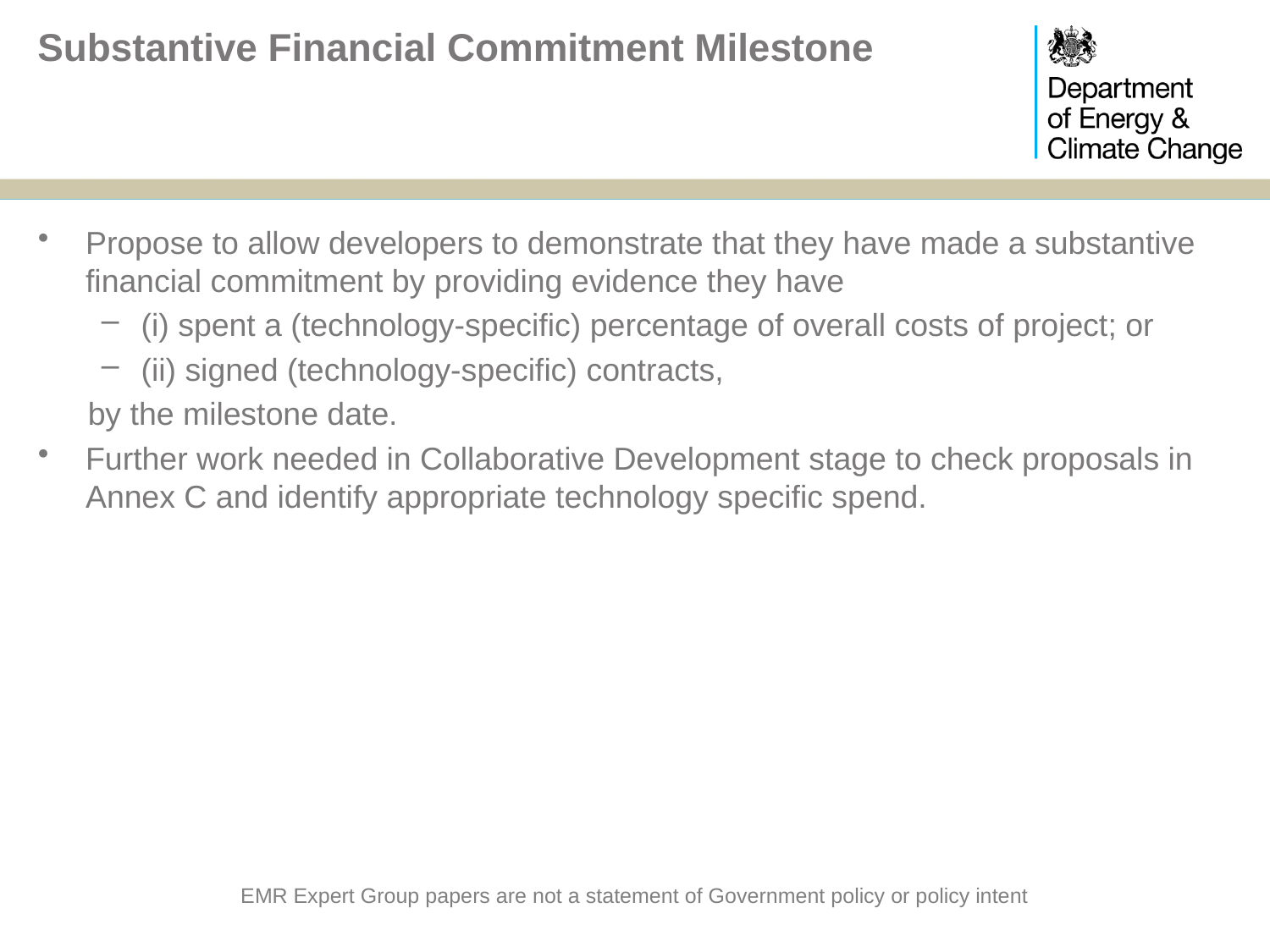

# Substantive Financial Commitment Milestone
Propose to allow developers to demonstrate that they have made a substantive financial commitment by providing evidence they have
(i) spent a (technology-specific) percentage of overall costs of project; or
(ii) signed (technology-specific) contracts,
by the milestone date.
Further work needed in Collaborative Development stage to check proposals in Annex C and identify appropriate technology specific spend.

EMR Expert Group papers are not a statement of Government policy or policy intent